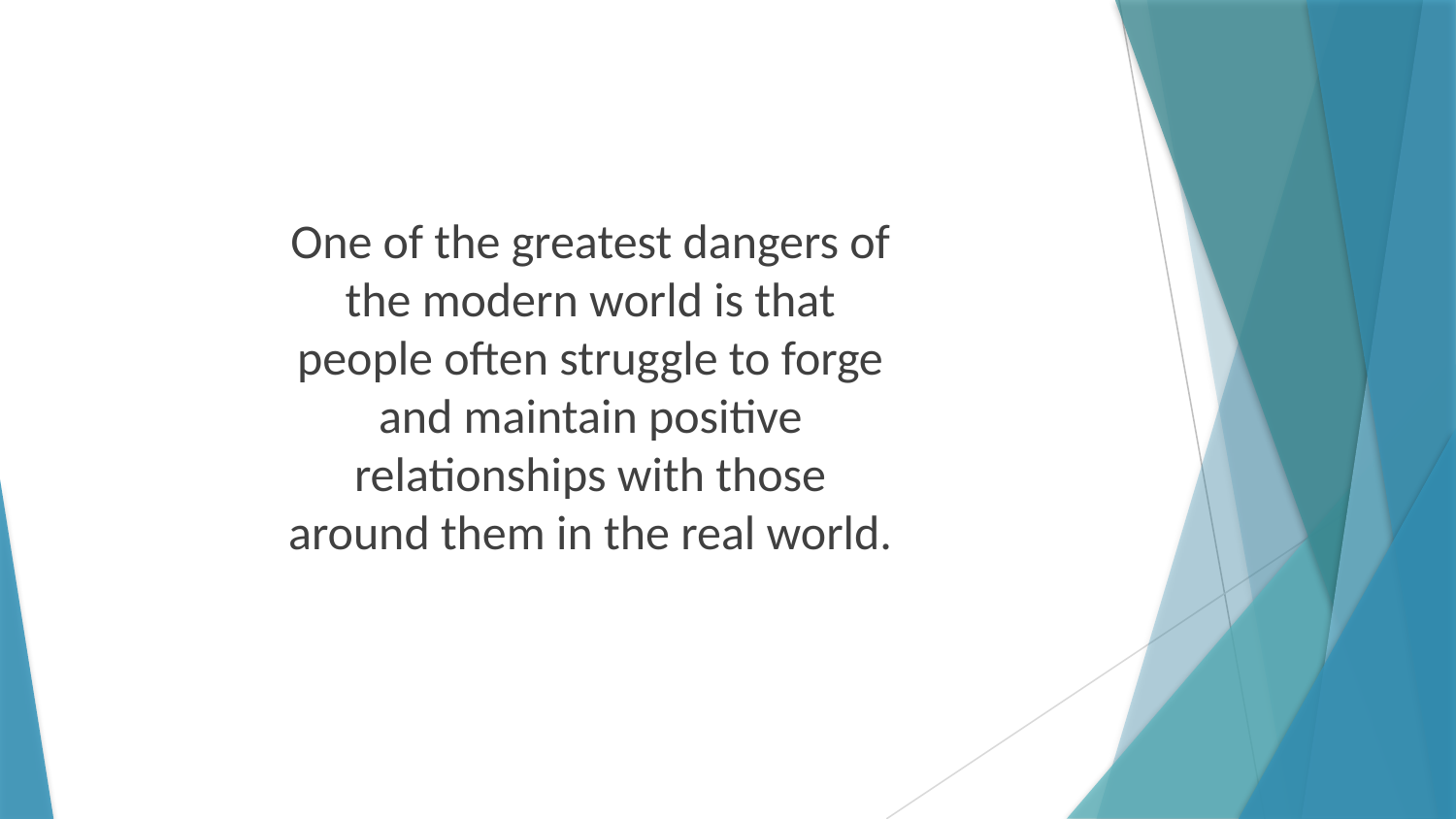

One of the greatest dangers of the modern world is that people often struggle to forge and maintain positive relationships with those around them in the real world.